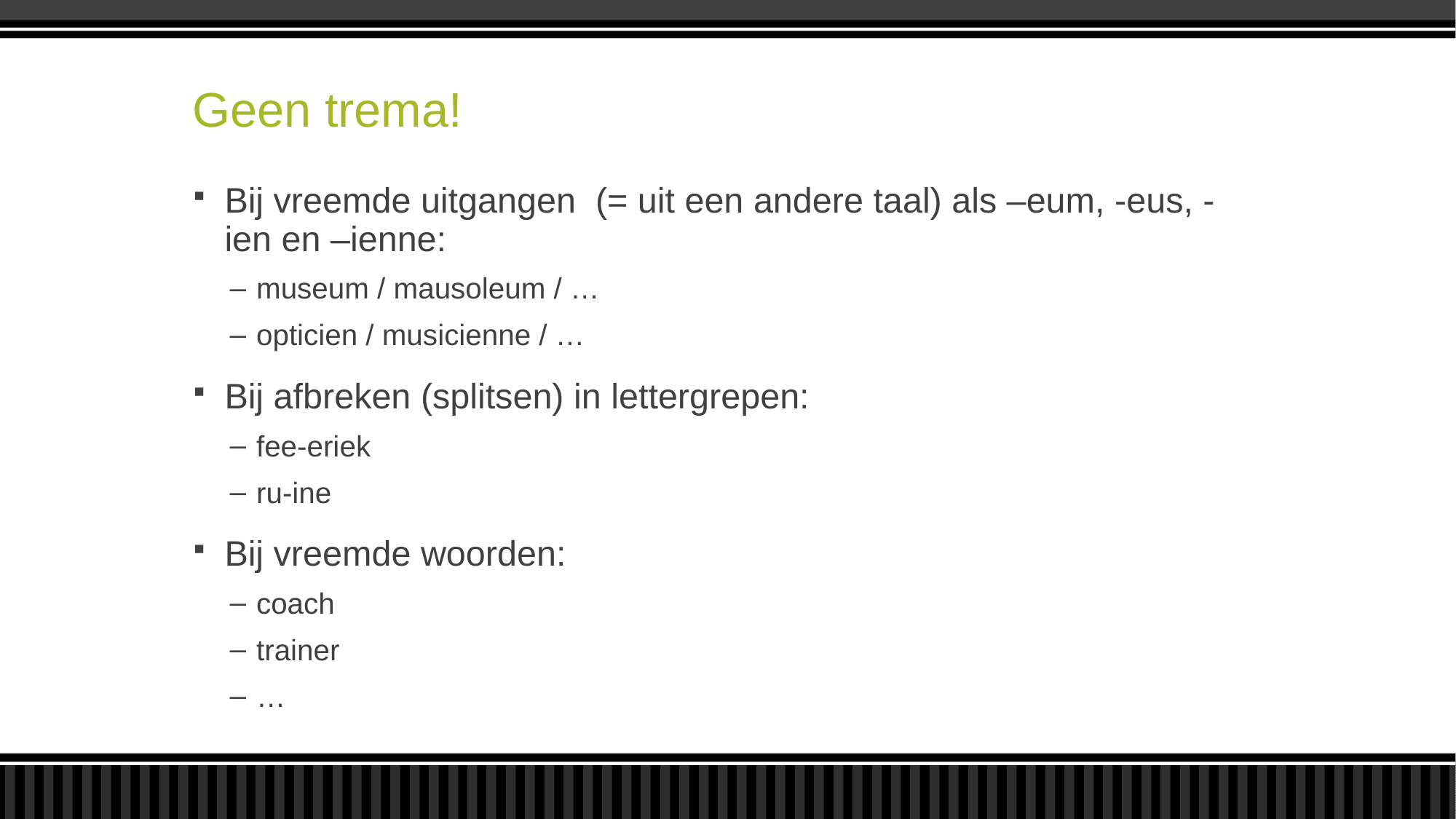

# Geen trema!
Bij vreemde uitgangen  (= uit een andere taal) als –eum, -eus, -ien en –ienne:
museum / mausoleum / …
opticien / musicienne / …
Bij afbreken (splitsen) in lettergrepen:
fee-eriek
ru-ine
Bij vreemde woorden:
coach
trainer
…